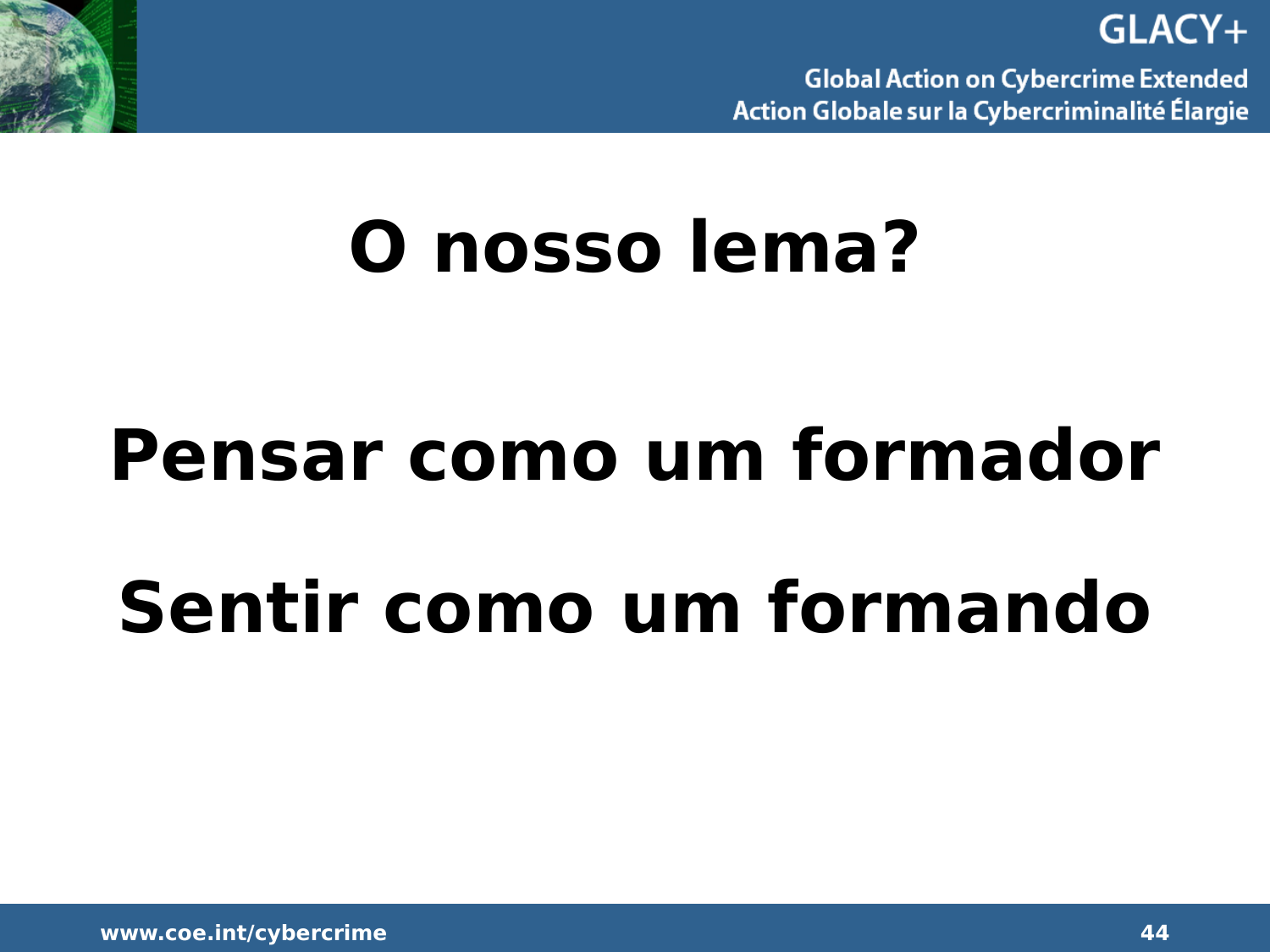

O nosso lema?
# Pensar como um formador Sentir como um formando
www.coe.int/cybercrime
44